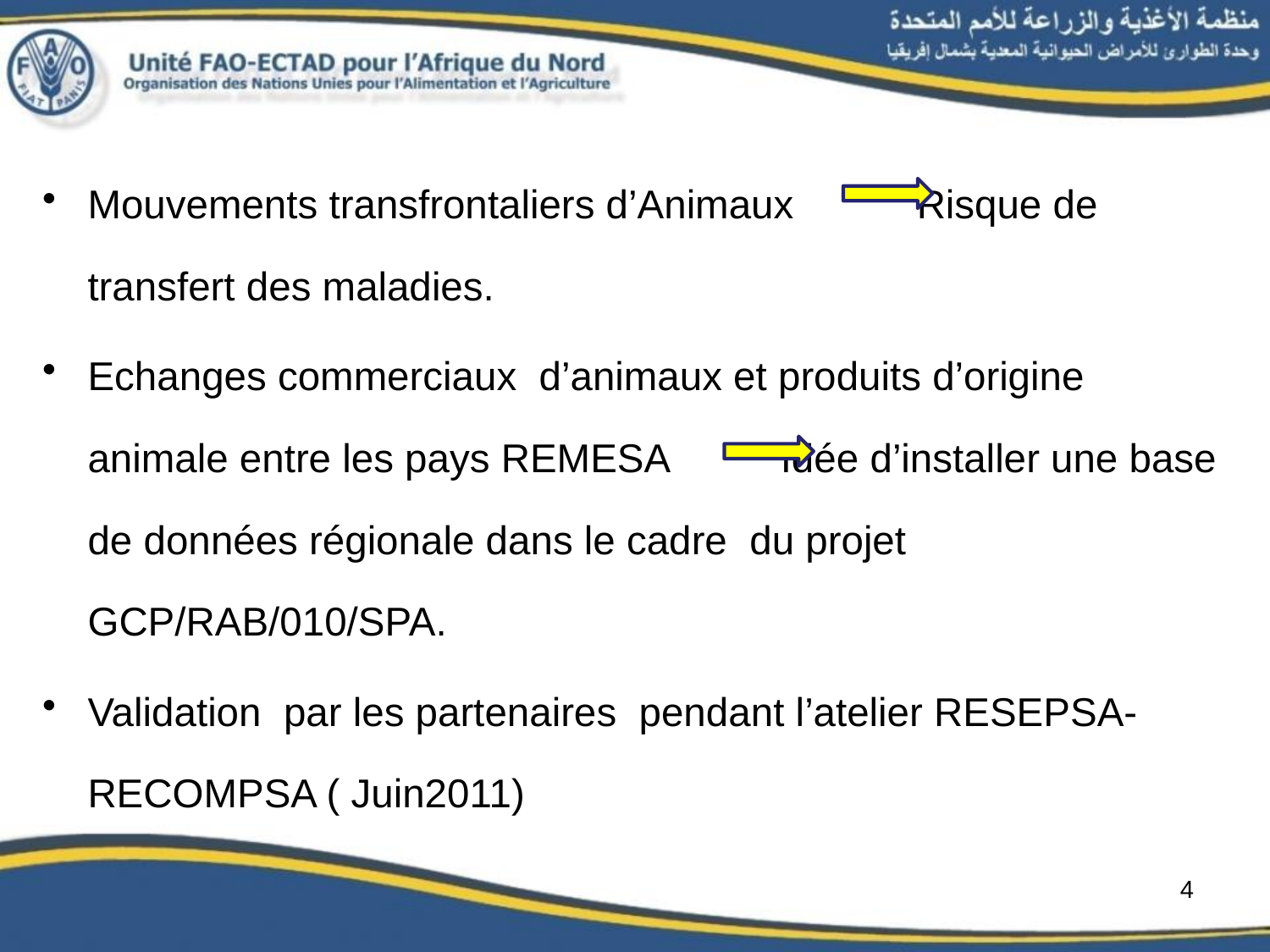

Mouvements transfrontaliers d’Animaux           Risque de transfert des maladies.
Echanges commerciaux  d’animaux et produits d’origine animale entre les pays REMESA          Idée d’installer une base de données régionale dans le cadre  du projet GCP/RAB/010/SPA.
Validation  par les partenaires  pendant l’atelier RESEPSA-RECOMPSA ( Juin2011)

4